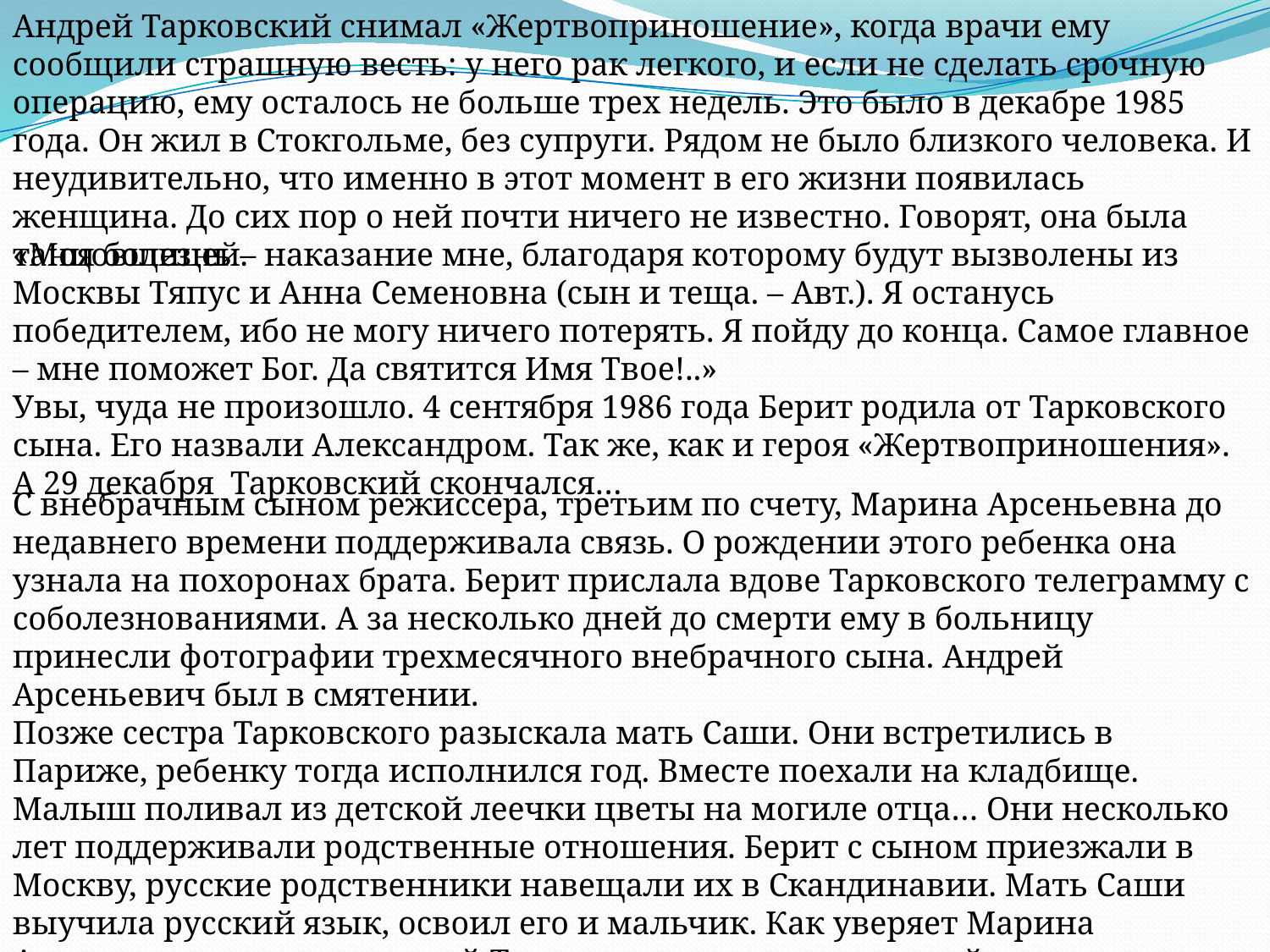

Андрей Тарковский снимал «Жертвоприношение», когда врачи ему сообщили страшную весть: у него рак легкого, и если не сделать срочную операцию, ему осталось не больше трех недель. Это было в декабре 1985 года. Он жил в Стокгольме, без супруги. Рядом не было близкого человека. И неудивительно, что именно в этот момент в его жизни появилась женщина. До сих пор о ней почти ничего не известно. Говорят, она была танцовщицей.
«Моя болезнь – наказание мне, благодаря которому будут вызволены из Москвы Тяпус и Анна Семеновна (сын и теща. – Авт.). Я останусь победителем, ибо не могу ничего потерять. Я пойду до конца. Самое главное – мне поможет Бог. Да святится Имя Твое!..»
Увы, чуда не произошло. 4 сентября 1986 года Берит родила от Тарковского сына. Его назвали Александром. Так же, как и героя «Жертвоприношения». А 29 декабря  Тарковский скончался…
С внебрачным сыном режиссера, третьим по счету, Марина Арсеньевна до недавнего времени поддерживала связь. О рождении этого ребенка она узнала на похоронах брата. Берит прислала вдове Тарковского телеграмму с соболезнованиями. А за несколько дней до смерти ему в больницу принесли фотографии трехмесячного внебрачного сына. Андрей Арсеньевич был в смятении.
Позже сестра Тарковского разыскала мать Саши. Они встретились в Париже, ребенку тогда исполнился год. Вместе поехали на кладбище. Малыш поливал из детской леечки цветы на могиле отца… Они несколько лет поддерживали родственные отношения. Берит с сыном приезжали в Москву, русские родственники навещали их в Скандинавии. Мать Саши выучила русский язык, освоил его и мальчик. Как уверяет Марина Арсеньевна, из всех сыновей Тарковского именно младший похож на отца больше других. И не только внешне – еще и темпераментом, физической ловкостью.